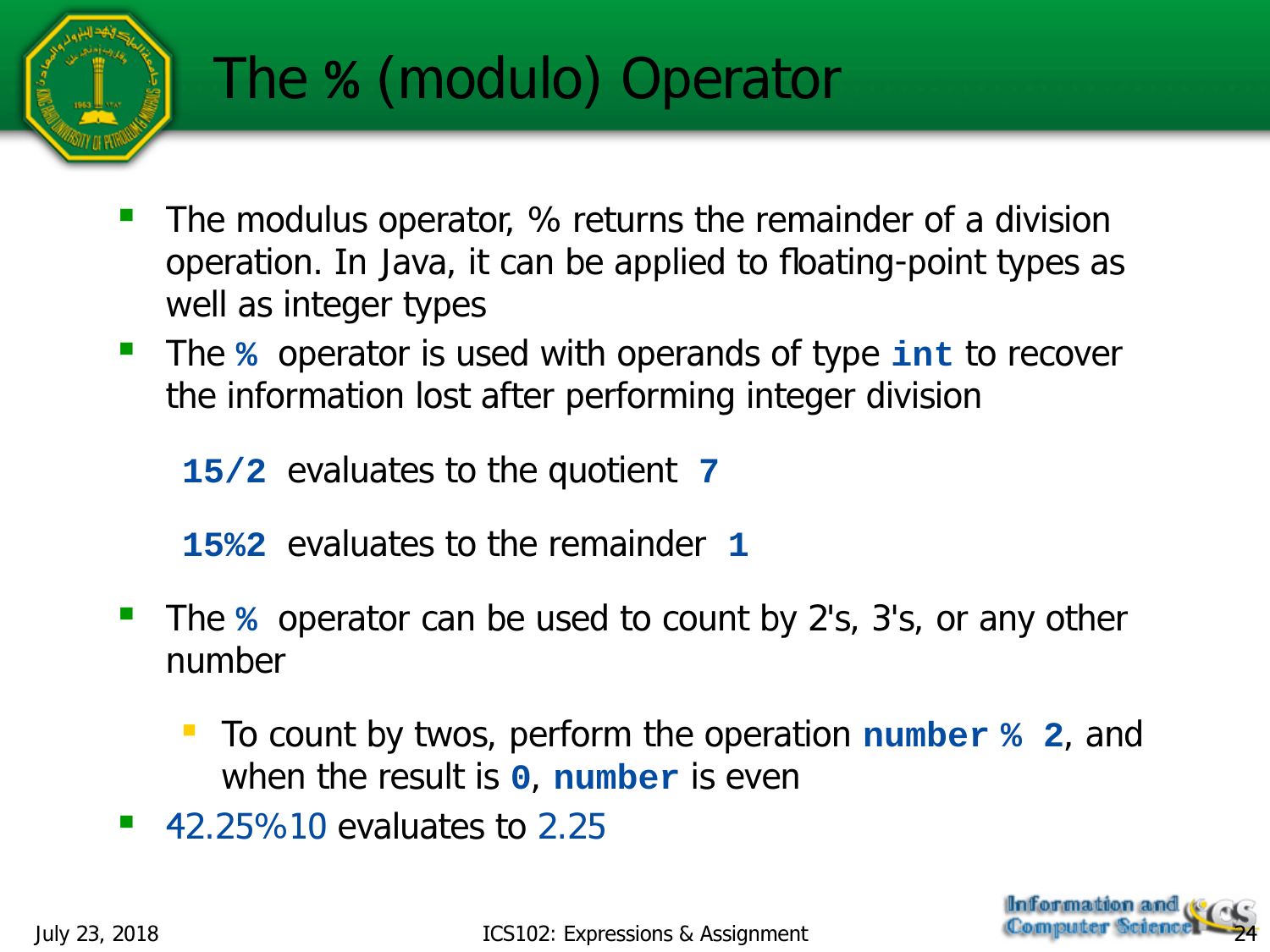

The % (modulo) Operator
The modulus operator, % returns the remainder of a division operation. In Java, it can be applied to floating-point types as well as integer types
The % operator is used with operands of type int to recover the information lost after performing integer division

15/2 evaluates to the quotient 7

15%2 evaluates to the remainder 1

The % operator can be used to count by 2's, 3's, or any other number

To count by twos, perform the operation number % 2, and when the result is 0, number is even
42.25%10 evaluates to 2.25
July 23, 2018
ICS102: Expressions & Assignment
24